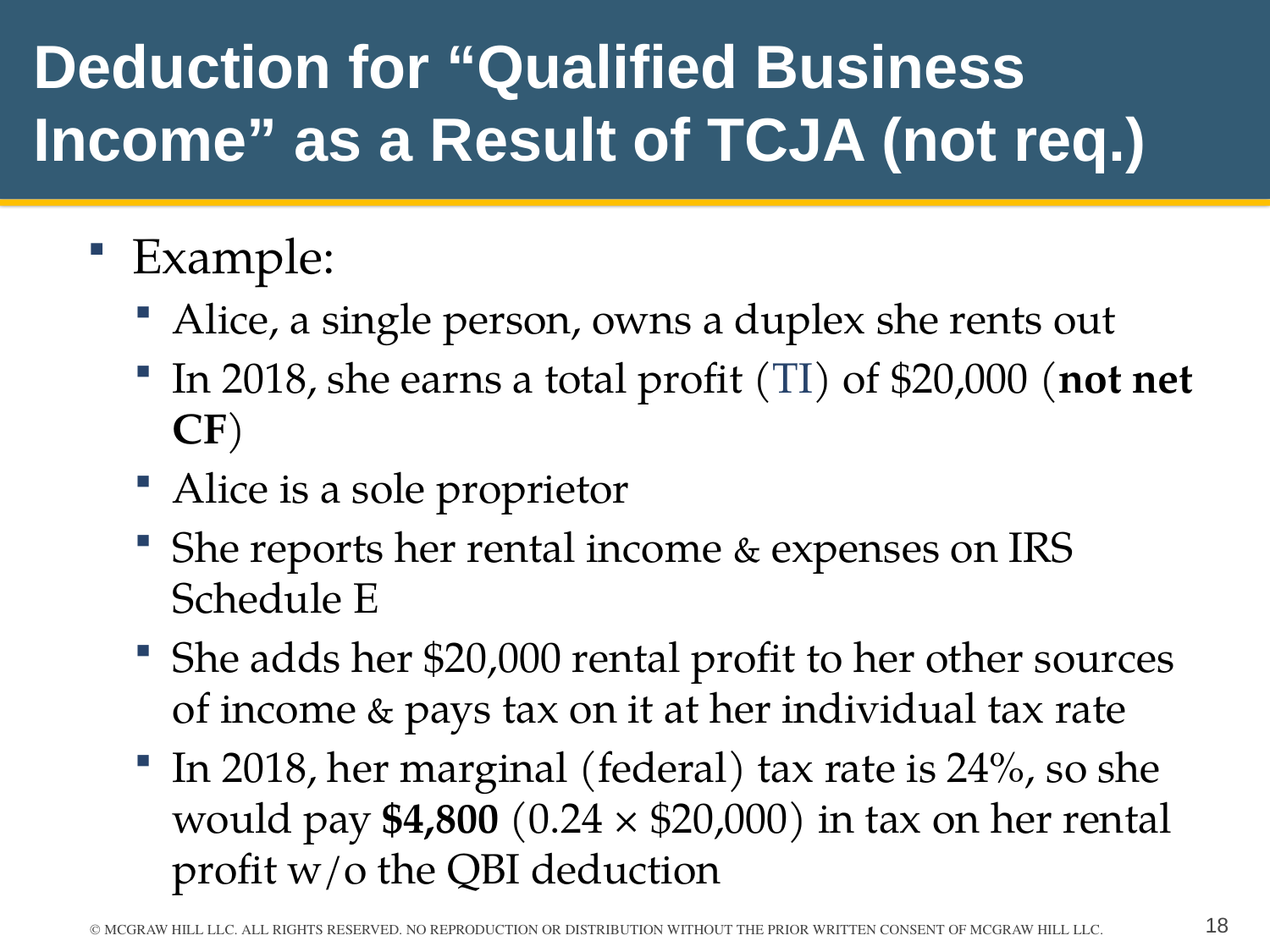

# Deduction for “Qualified Business Income” as a Result of TCJA (not req.)
Example:
Alice, a single person, owns a duplex she rents out
In 2018, she earns a total profit (TI) of $20,000 (not net CF)
Alice is a sole proprietor
She reports her rental income & expenses on IRS Schedule E
She adds her $20,000 rental profit to her other sources of income & pays tax on it at her individual tax rate
In 2018, her marginal (federal) tax rate is 24%, so she would pay $4,800 (0.24 × $20,000) in tax on her rental profit w/o the QBI deduction
© MCGRAW HILL LLC. ALL RIGHTS RESERVED. NO REPRODUCTION OR DISTRIBUTION WITHOUT THE PRIOR WRITTEN CONSENT OF MCGRAW HILL LLC.
18